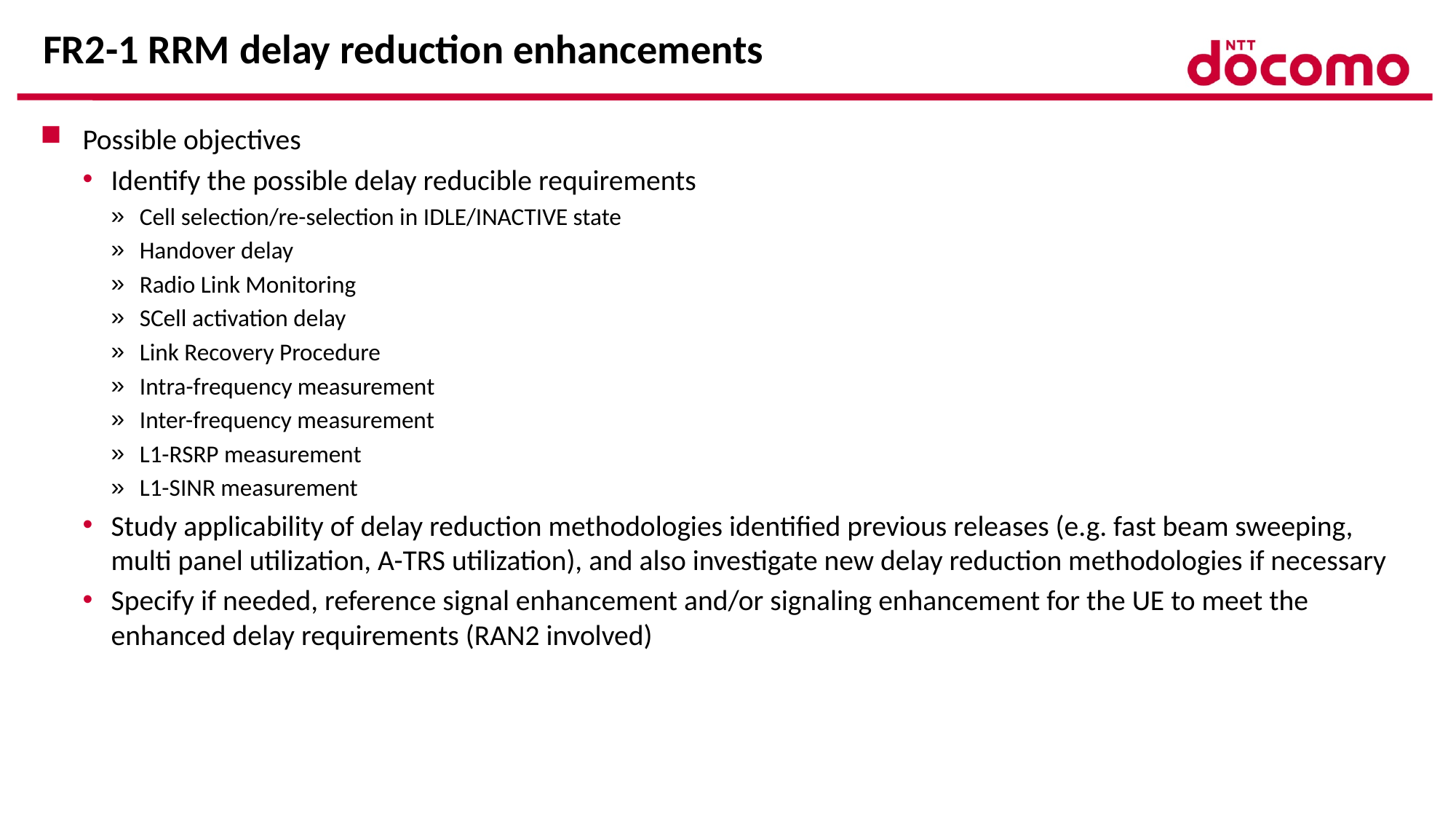

# FR2-1 RRM delay reduction enhancements
Possible objectives
Identify the possible delay reducible requirements
Cell selection/re-selection in IDLE/INACTIVE state
Handover delay
Radio Link Monitoring
SCell activation delay
Link Recovery Procedure
Intra-frequency measurement
Inter-frequency measurement
L1-RSRP measurement
L1-SINR measurement
Study applicability of delay reduction methodologies identified previous releases (e.g. fast beam sweeping, multi panel utilization, A-TRS utilization), and also investigate new delay reduction methodologies if necessary
Specify if needed, reference signal enhancement and/or signaling enhancement for the UE to meet the enhanced delay requirements (RAN2 involved)